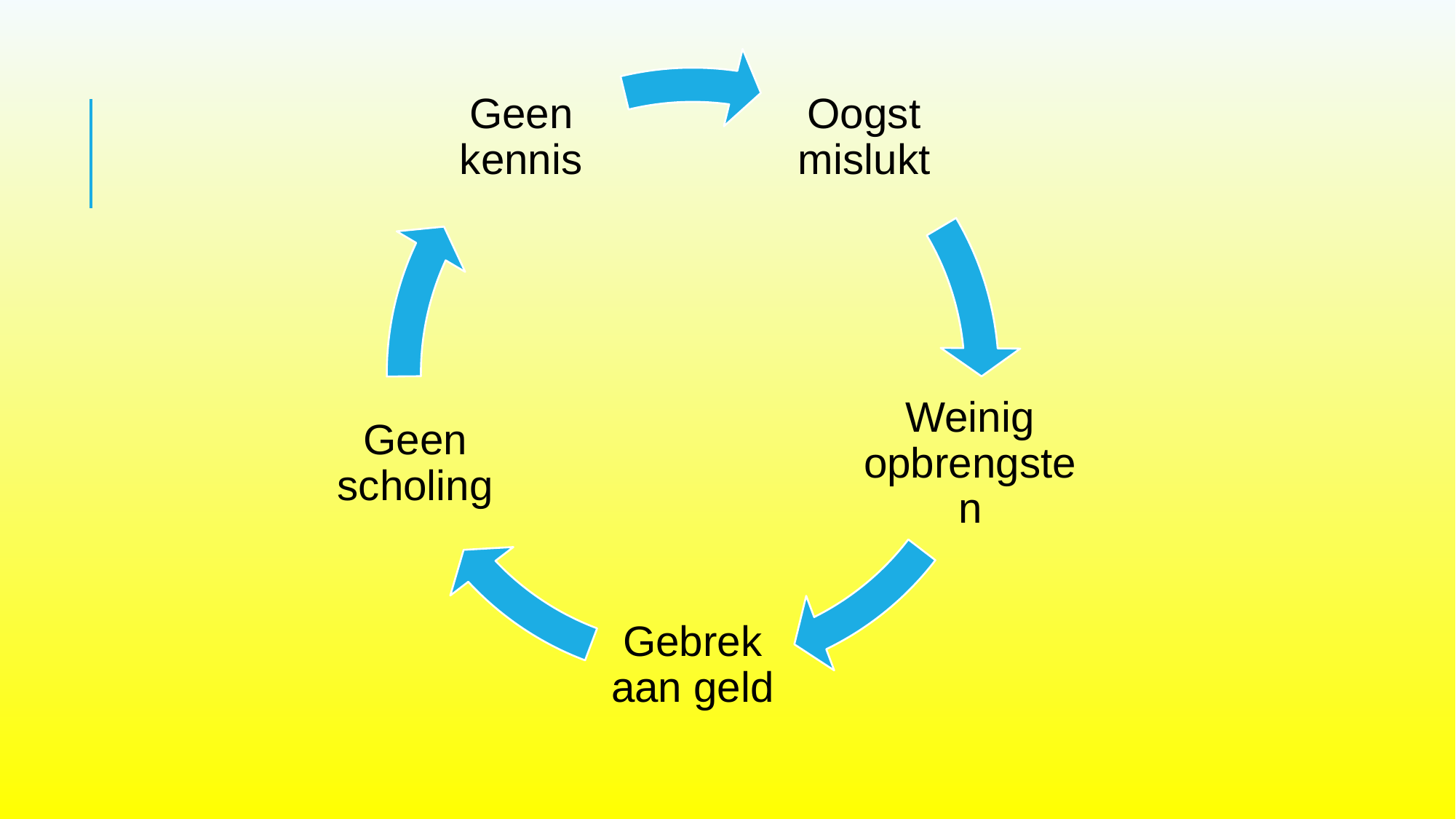

Oogst mislukt
Weinig opbrengsten
Gebrek aan geld
Geen scholing
Geen kennis